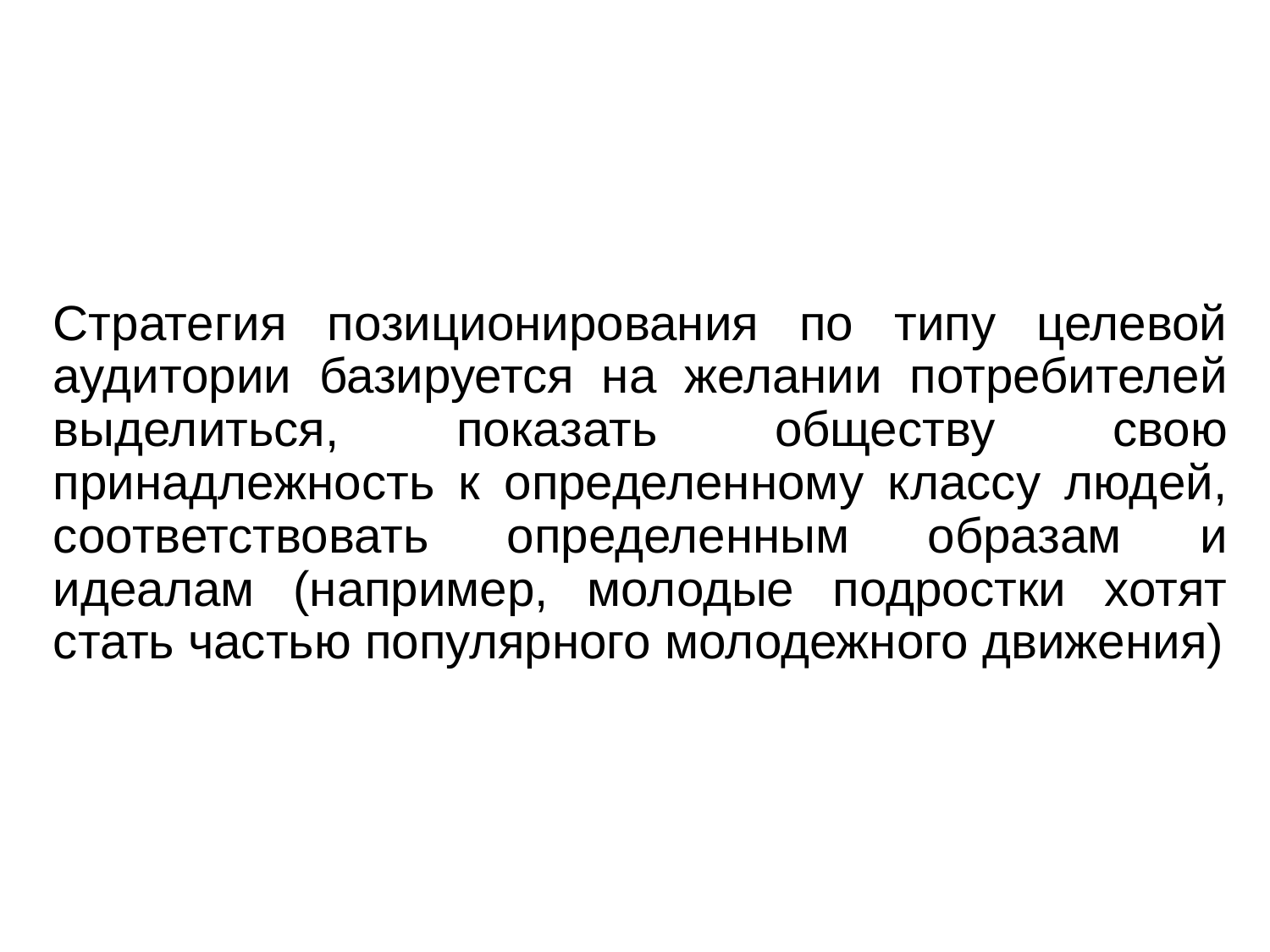

Стратегия позиционирования по типу целевой аудитории базируется на желании потребителей выделиться, показать обществу свою принадлежность к определенному классу людей, соответствовать определенным образам и идеалам (например, молодые подростки хотят стать частью популярного молодежного движения)